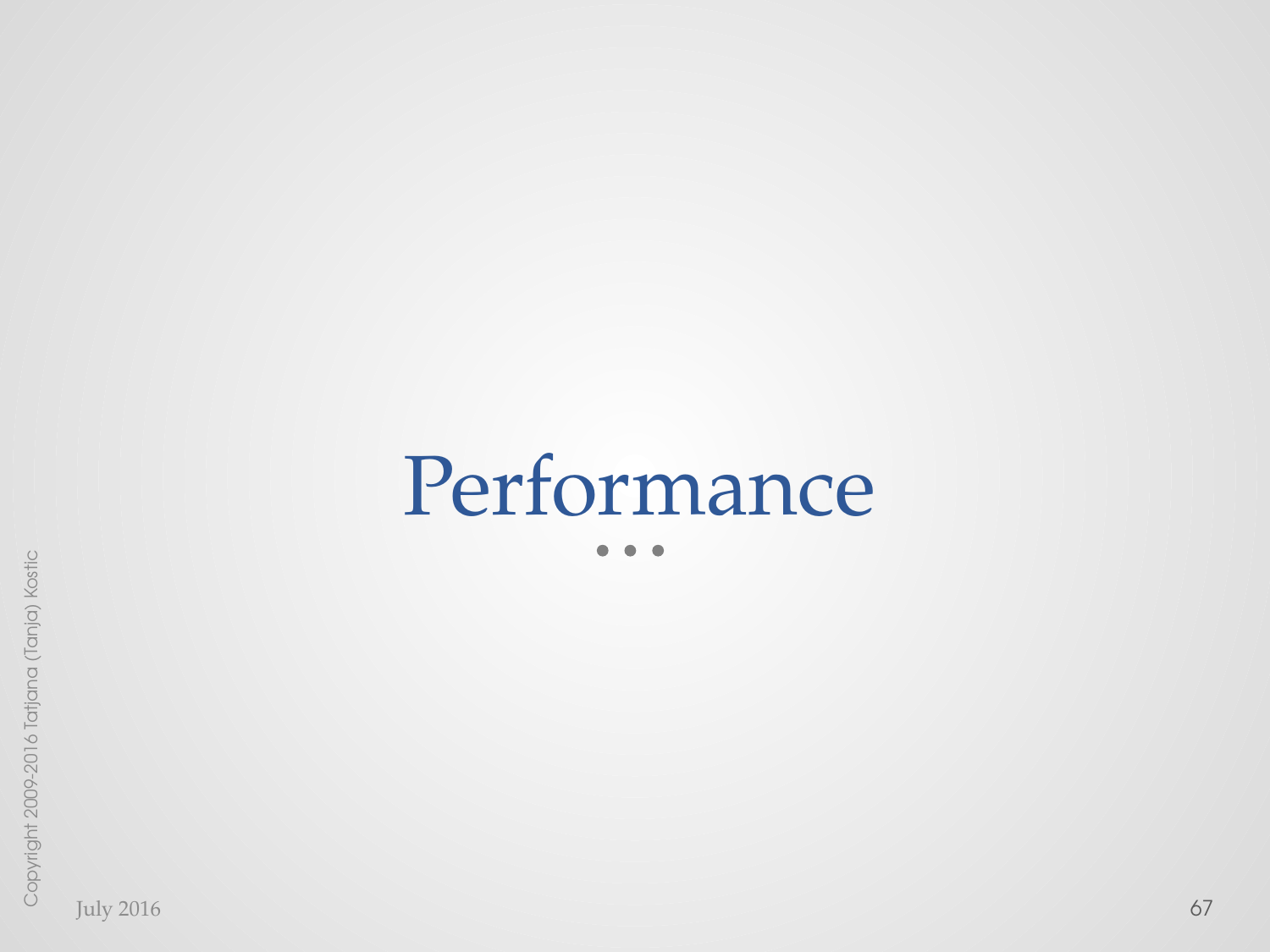

# Performance

Copyright 2009-2016 Tatjana (Tanja) Kostic
July 2016
67